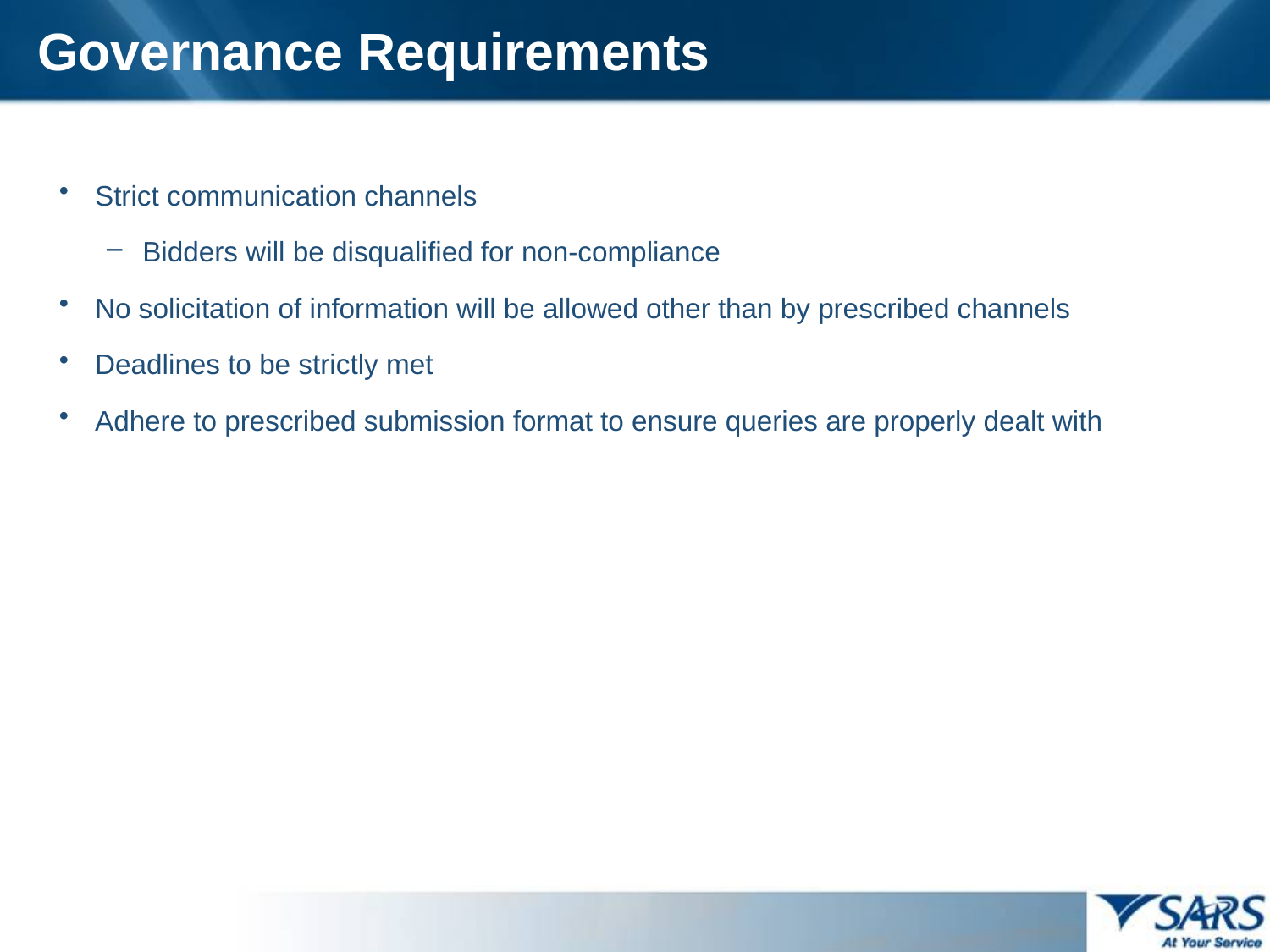

# Governance Requirements
Strict communication channels
Bidders will be disqualified for non-compliance
No solicitation of information will be allowed other than by prescribed channels
Deadlines to be strictly met
Adhere to prescribed submission format to ensure queries are properly dealt with